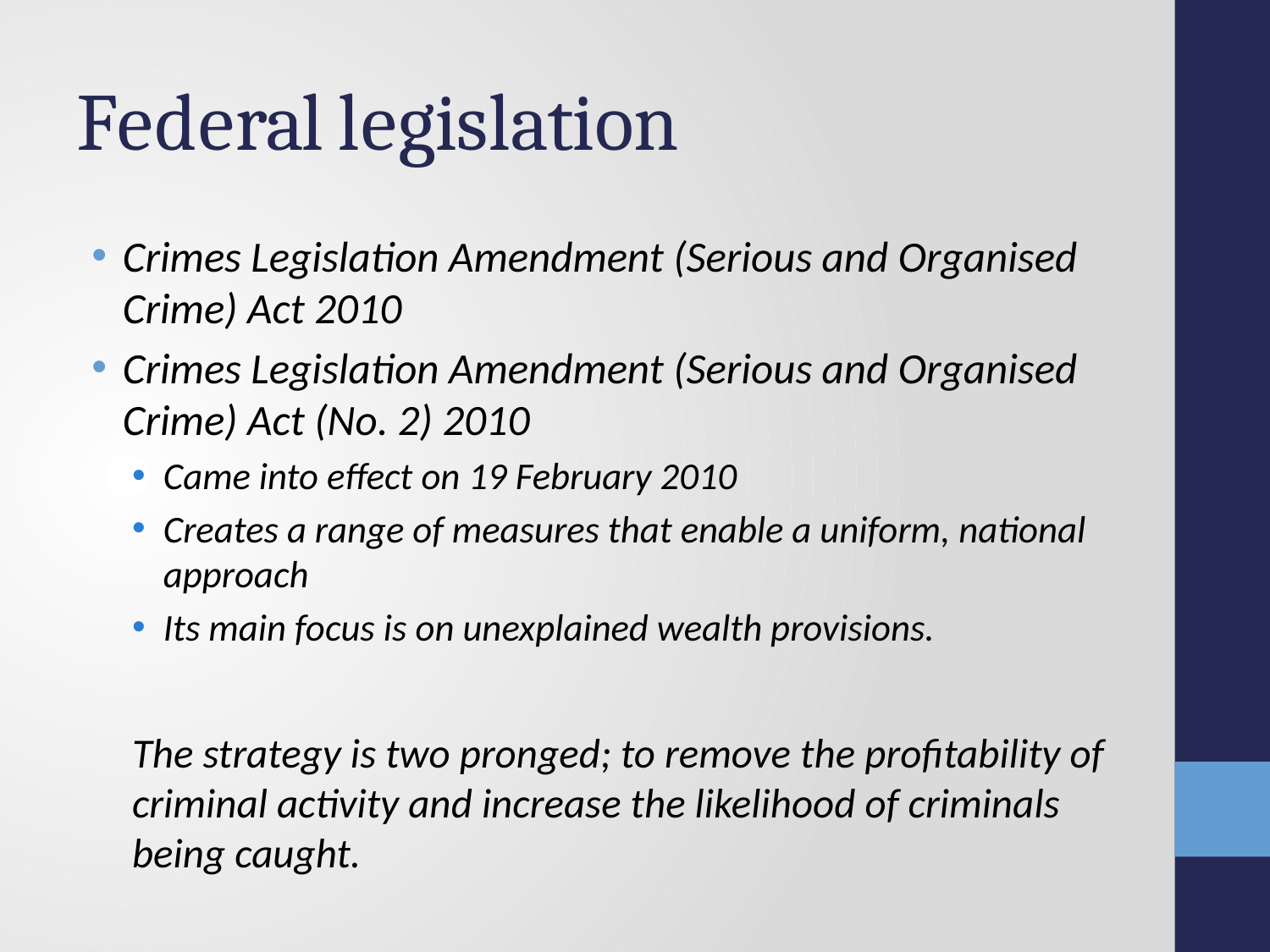

# Federal legislation
Crimes Legislation Amendment (Serious and Organised Crime) Act 2010
Crimes Legislation Amendment (Serious and Organised Crime) Act (No. 2) 2010
Came into effect on 19 February 2010
Creates a range of measures that enable a uniform, national approach
Its main focus is on unexplained wealth provisions.

The strategy is two pronged; to remove the profitability of criminal activity and increase the likelihood of criminals being caught.